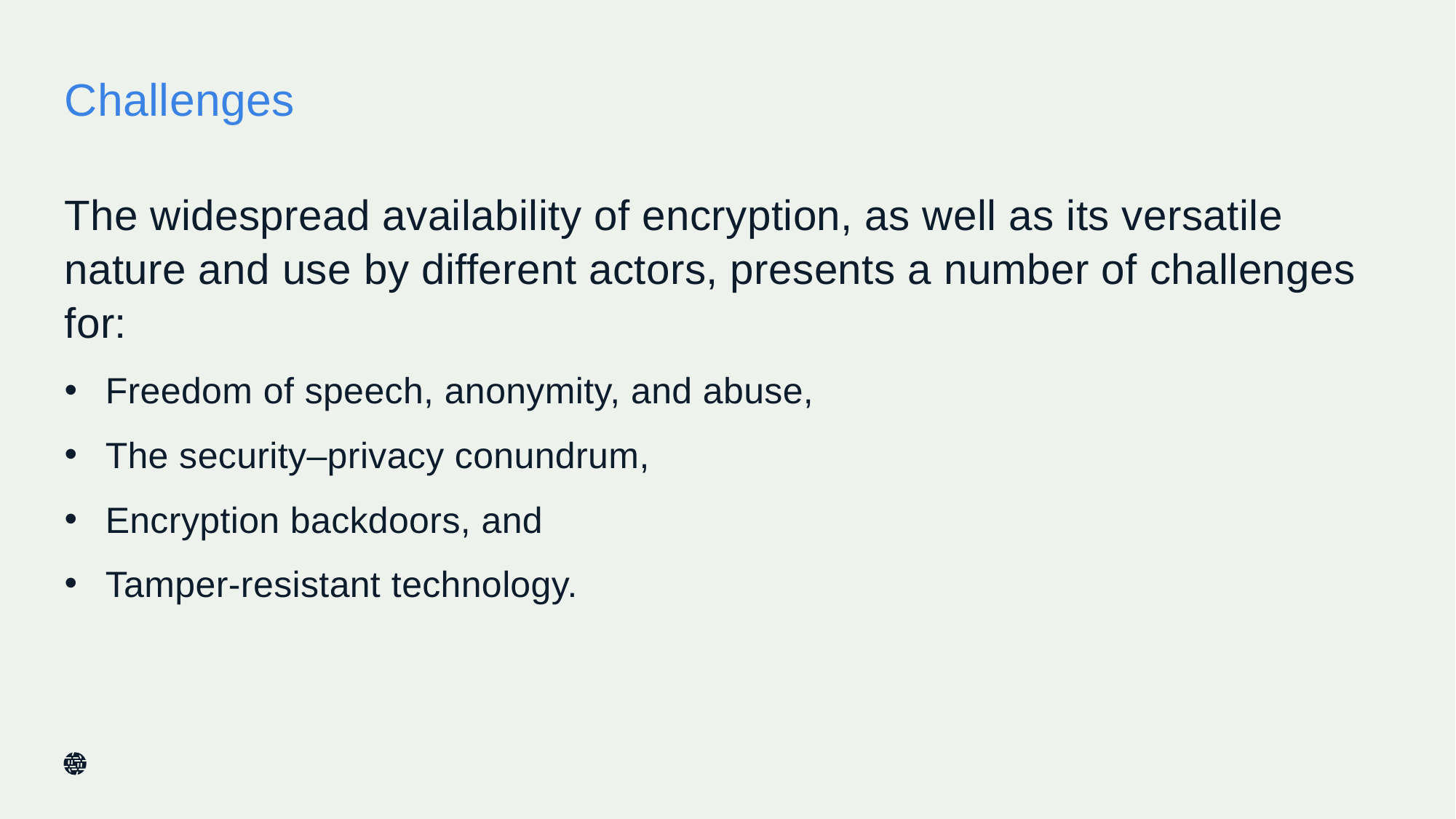

# Challenges
The widespread availability of encryption, as well as its versatile nature and use by different actors, presents a number of challenges for:
Freedom of speech, anonymity, and abuse,
The security–privacy conundrum,
Encryption backdoors, and
Tamper-resistant technology.